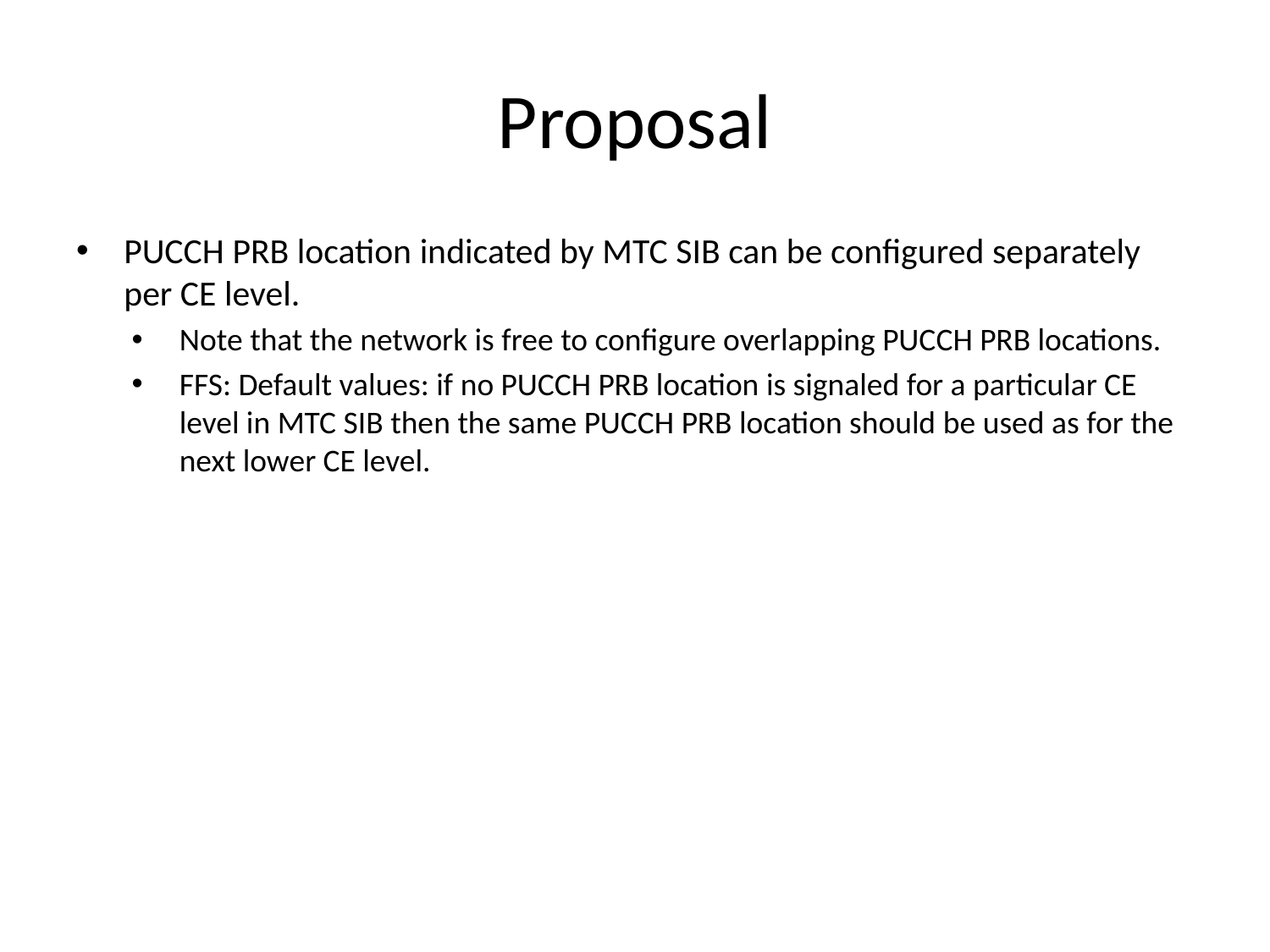

# Proposal
PUCCH PRB location indicated by MTC SIB can be configured separately per CE level.
Note that the network is free to configure overlapping PUCCH PRB locations.
FFS: Default values: if no PUCCH PRB location is signaled for a particular CE level in MTC SIB then the same PUCCH PRB location should be used as for the next lower CE level.